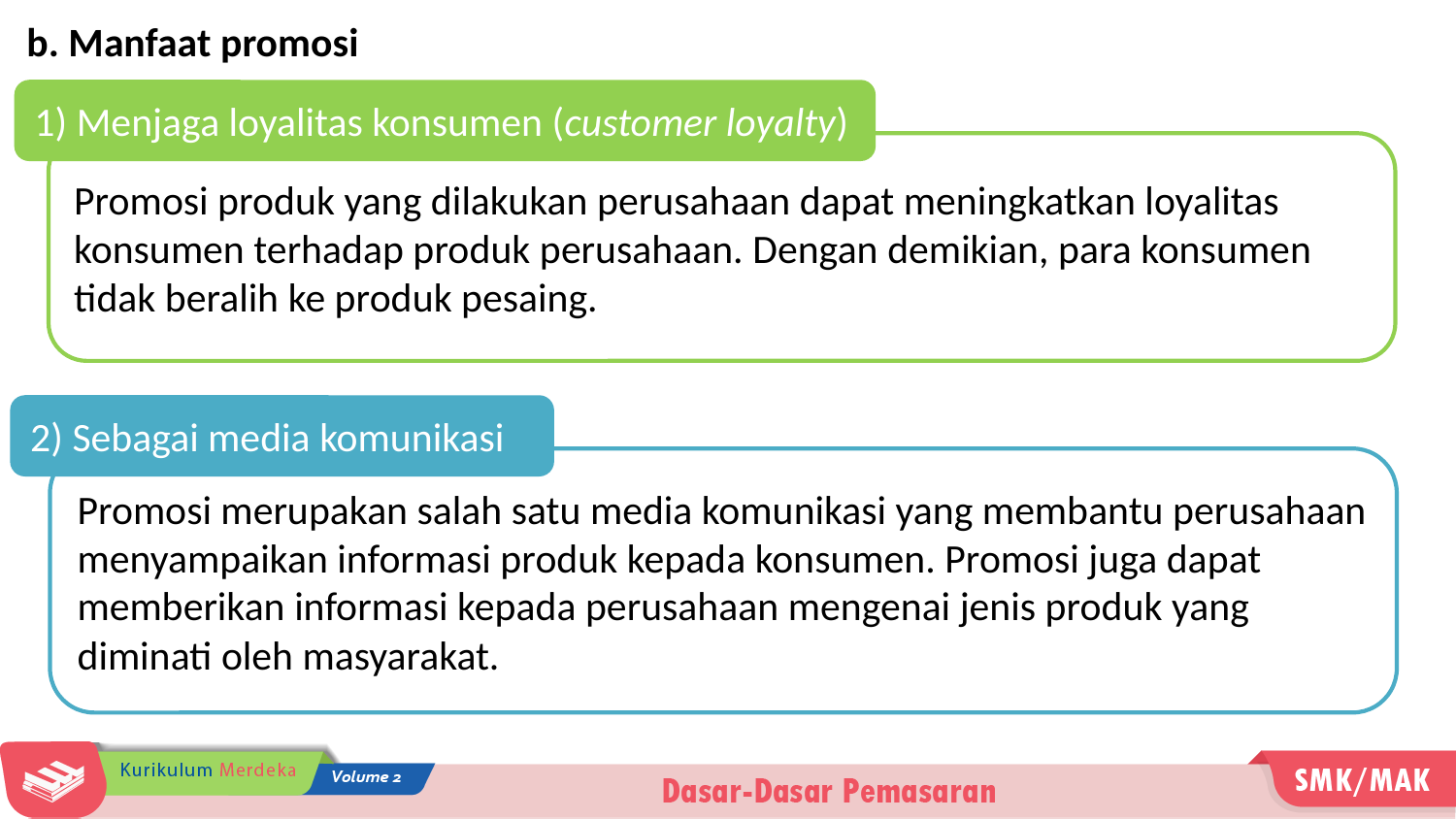

b. Manfaat promosi
1) Menjaga loyalitas konsumen (customer loyalty)
Promosi produk yang dilakukan perusahaan dapat meningkatkan loyalitas konsumen terhadap produk perusahaan. Dengan demikian, para konsumen tidak beralih ke produk pesaing.
2) Sebagai media komunikasi
Promosi merupakan salah satu media komunikasi yang membantu perusahaan menyampaikan informasi produk kepada konsumen. Promosi juga dapat memberikan informasi kepada perusahaan mengenai jenis produk yang diminati oleh masyarakat.